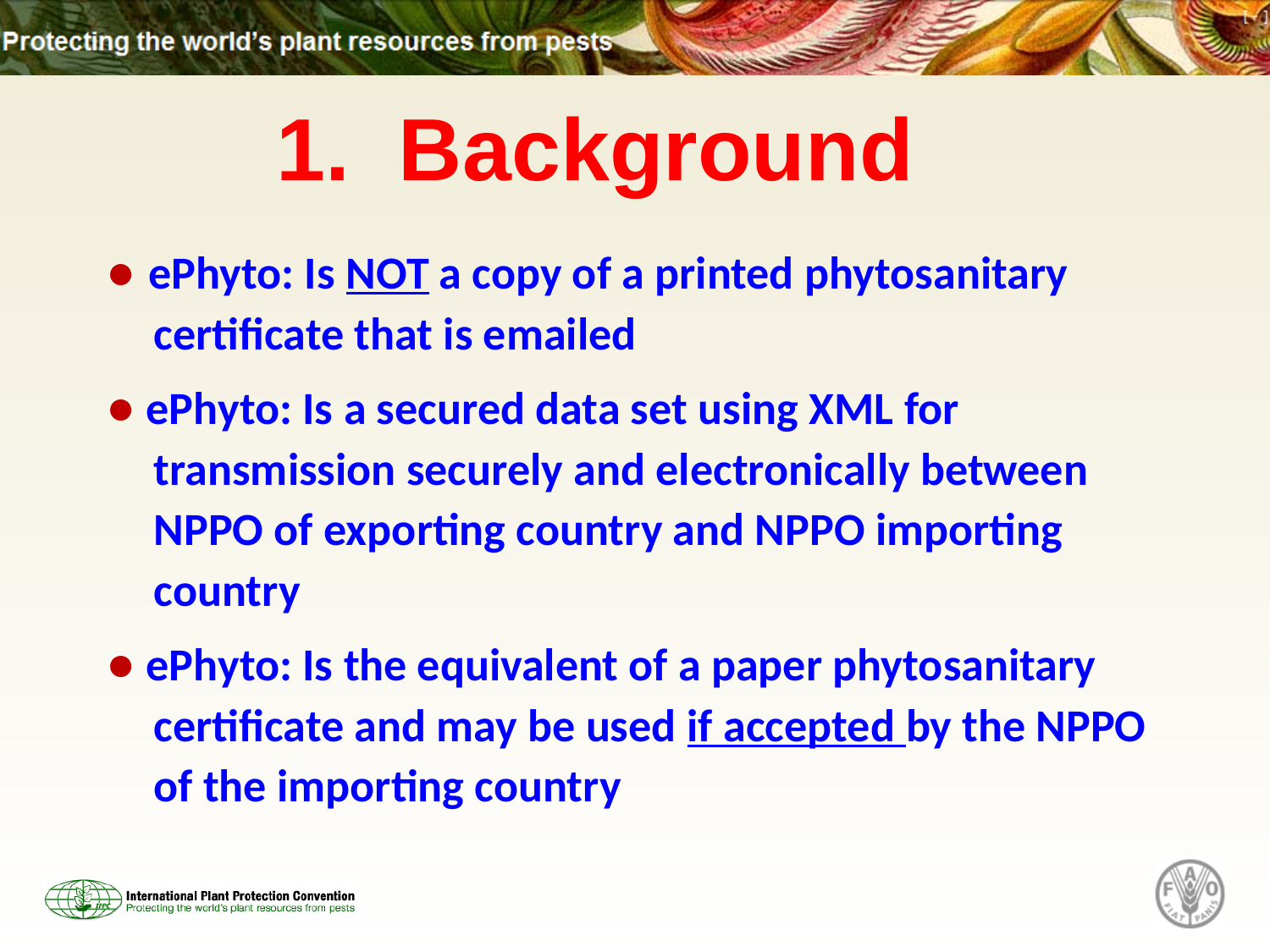

1.  Background
● ePhyto: Is NOT a copy of a printed phytosanitary certificate that is emailed
● ePhyto: Is a secured data set using XML for transmission securely and electronically between NPPO of exporting country and NPPO importing country
● ePhyto: Is the equivalent of a paper phytosanitary certificate and may be used if accepted by the NPPO of the importing country